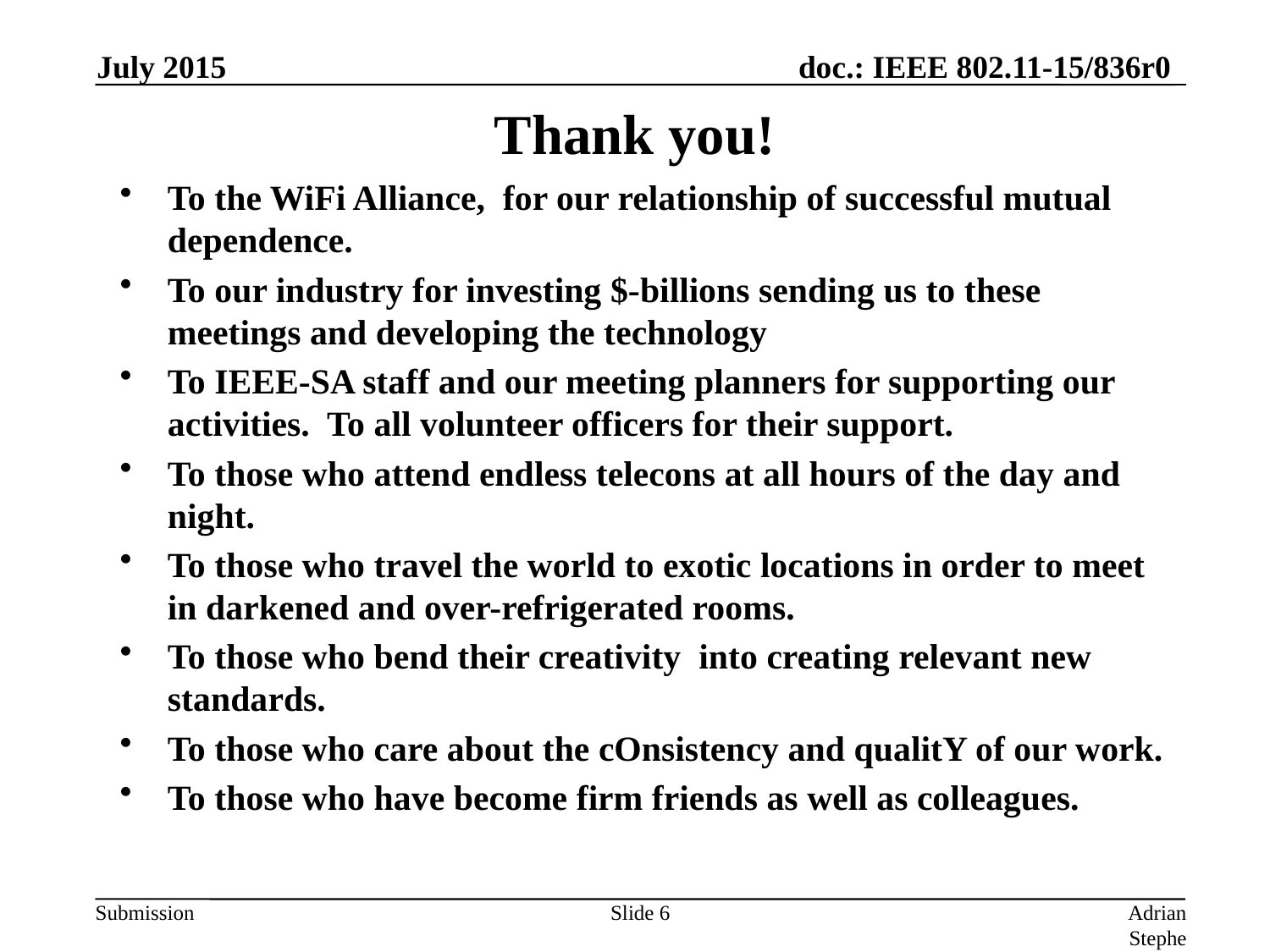

July 2015
# Thank you!
To the WiFi Alliance,  for our relationship of successful mutual dependence.
To our industry for investing $-billions sending us to these meetings and developing the technology
To IEEE-SA staff and our meeting planners for supporting our activities.  To all volunteer officers for their support.
To those who attend endless telecons at all hours of the day and night.
To those who travel the world to exotic locations in order to meet in darkened and over-refrigerated rooms.
To those who bend their creativity  into creating relevant new standards.
To those who care about the cOnsistency and qualitY of our work.
To those who have become firm friends as well as colleagues.
Slide 6
Adrian Stephens, Intel Corporation